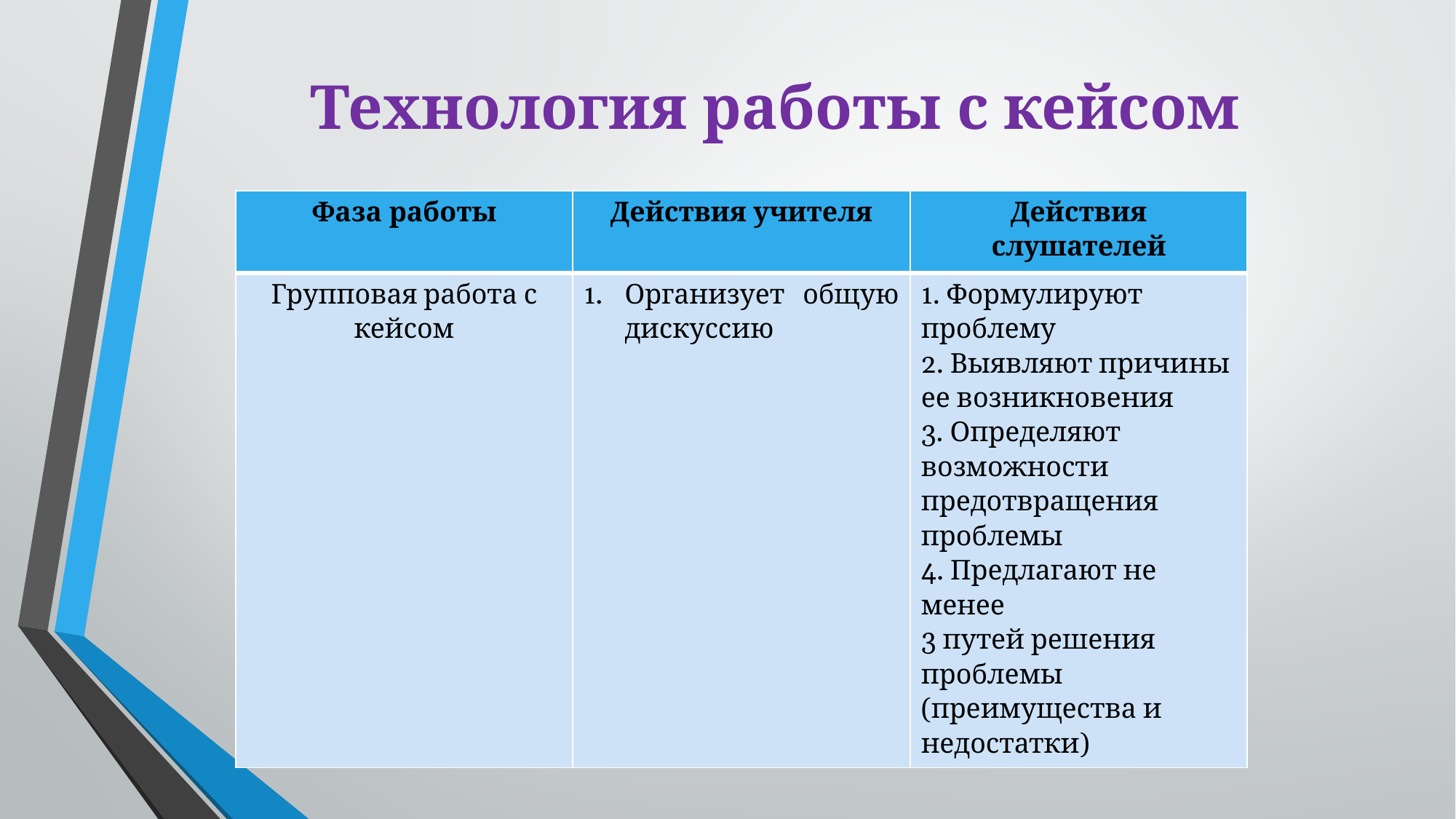

# Технология работы с кейсом
| Фаза работы | Действия учителя | Действия слушателей |
| --- | --- | --- |
| Групповая работа с кейсом | Организует общую дискуссию | 1. Формулируют проблему 2. Выявляют причины ее возникновения 3. Определяют возможности предотвращения проблемы 4. Предлагают не менее 3 путей решения проблемы (преимущества и недостатки) |